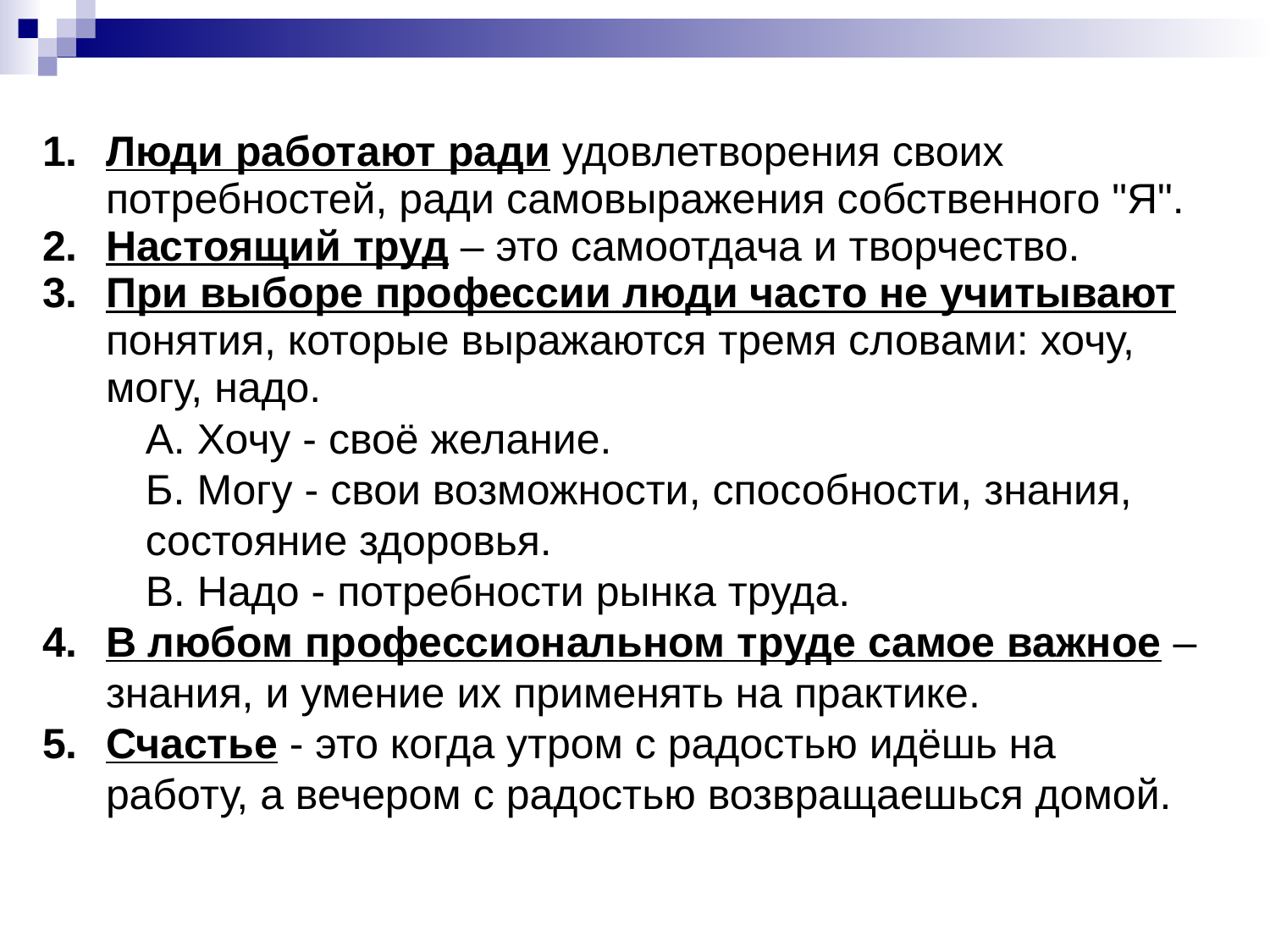

Люди работают ради удовлетворения своих потребностей, ради самовыражения собственного "Я".
Настоящий труд – это самоотдача и творчество.
При выборе профессии люди часто не учитывают понятия, которые выражаются тремя словами: хочу, могу, надо.
А. Хочу - своё желание.
Б. Могу - свои возможности, способности, знания, состояние здоровья.
В. Надо - потребности рынка труда.
В любом профессиональном труде самое важное – знания, и умение их применять на практике.
Счастье - это когда утром с радостью идёшь на работу, а вечером с радостью возвращаешься домой.